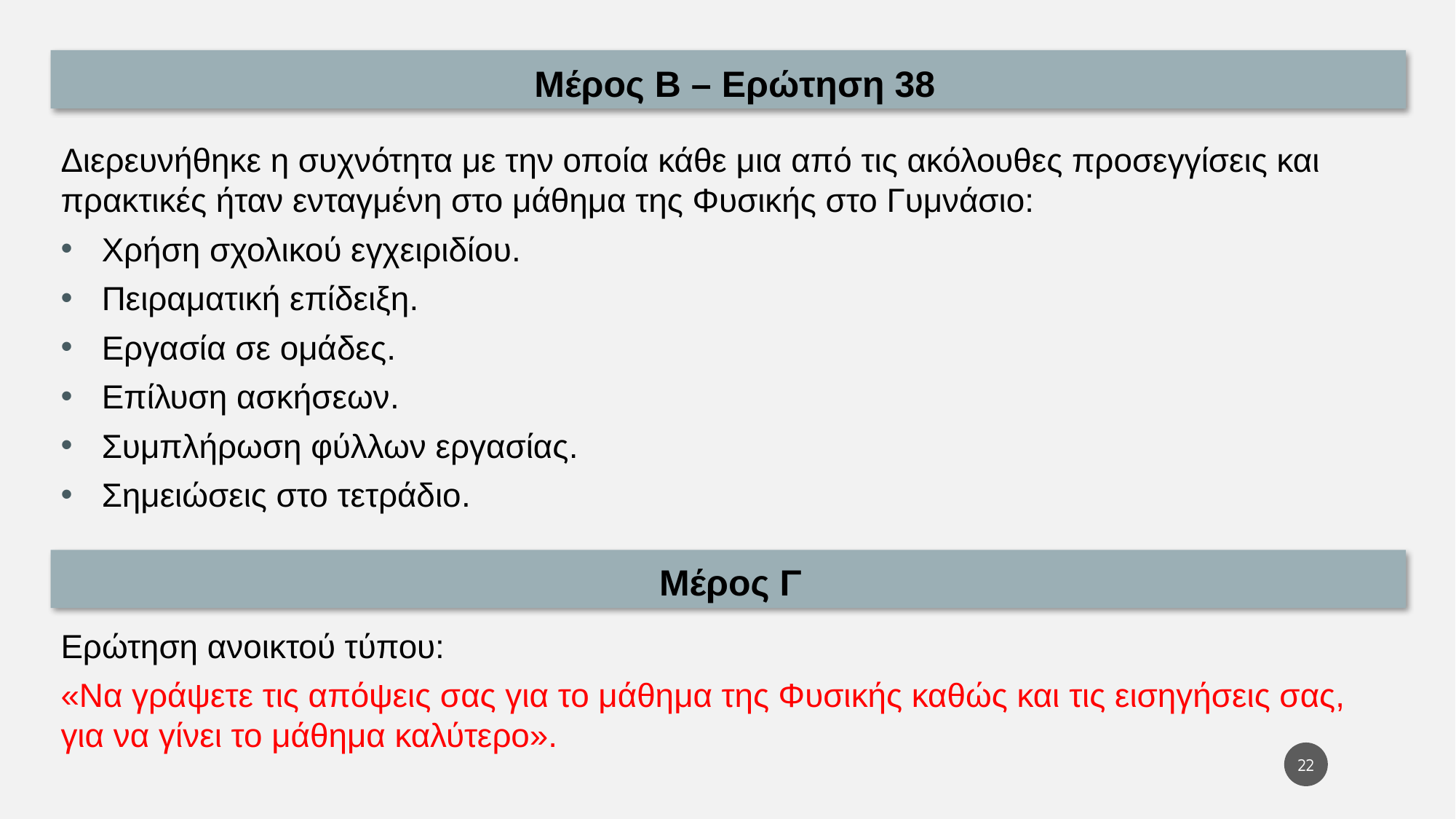

Μέρος Β – Ερώτηση 38

Διερευνήθηκε η συχνότητα με την οποία κάθε μια από τις ακόλουθες προσεγγίσεις και πρακτικές ήταν ενταγμένη στο μάθημα της Φυσικής στο Γυμνάσιο:
Χρήση σχολικού εγχειριδίου.
Πειραματική επίδειξη.
Εργασία σε ομάδες.
Επίλυση ασκήσεων.
Συμπλήρωση φύλλων εργασίας.
Σημειώσεις στο τετράδιο.

Ερώτηση ανοικτού τύπου:
«Να γράψετε τις απόψεις σας για το μάθημα της Φυσικής καθώς και τις εισηγήσεις σας, για να γίνει το μάθημα καλύτερο».

Μέρος Γ

22